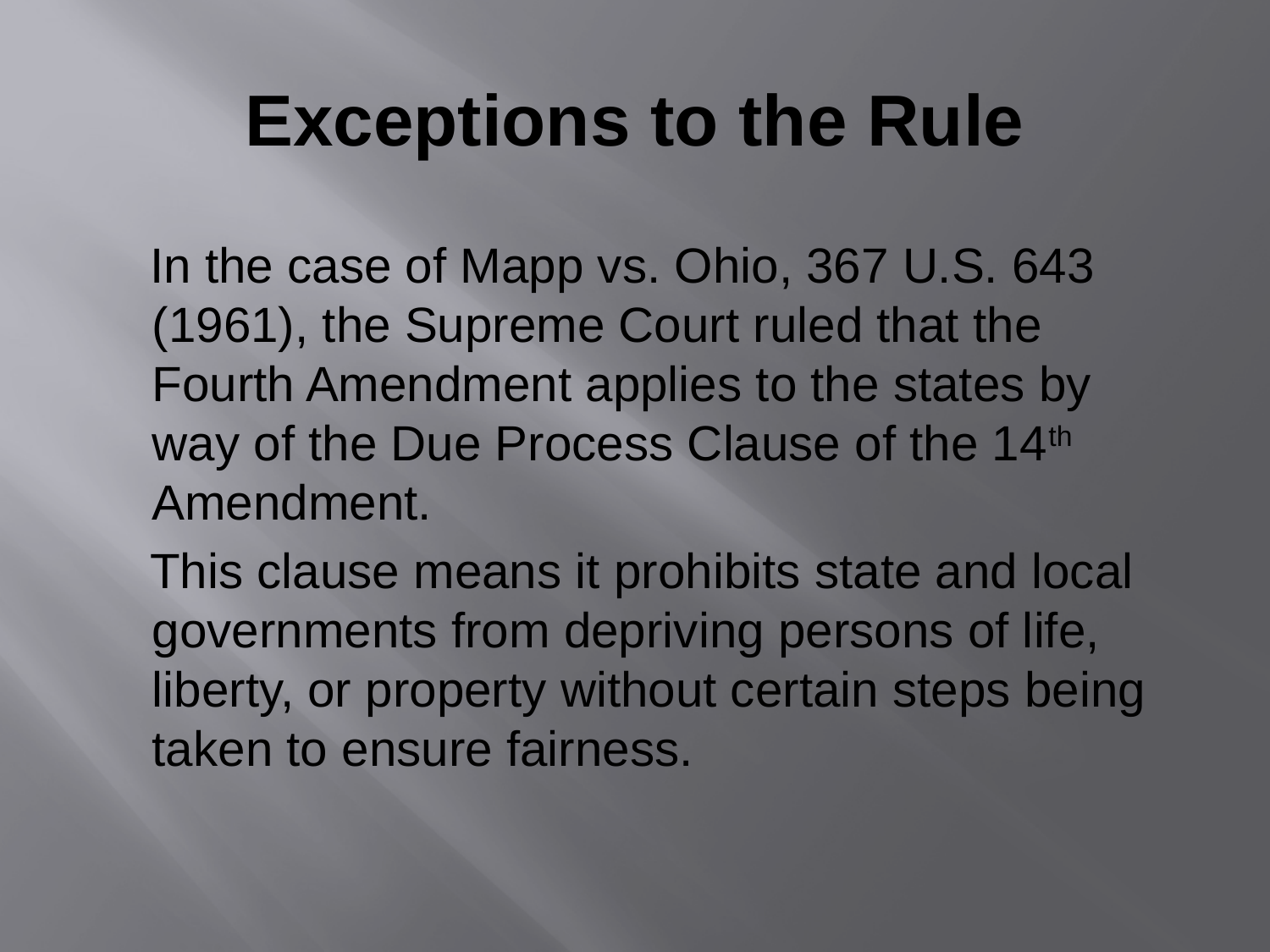

# Exceptions to the Rule

    In the case of Mapp vs. Ohio, 367 U.S. 643 (1961), the Supreme Court ruled that the Fourth Amendment applies to the states by way of the Due Process Clause of the 14th Amendment.
    This clause means it prohibits state and local governments from depriving persons of life, liberty, or property without certain steps being taken to ensure fairness.